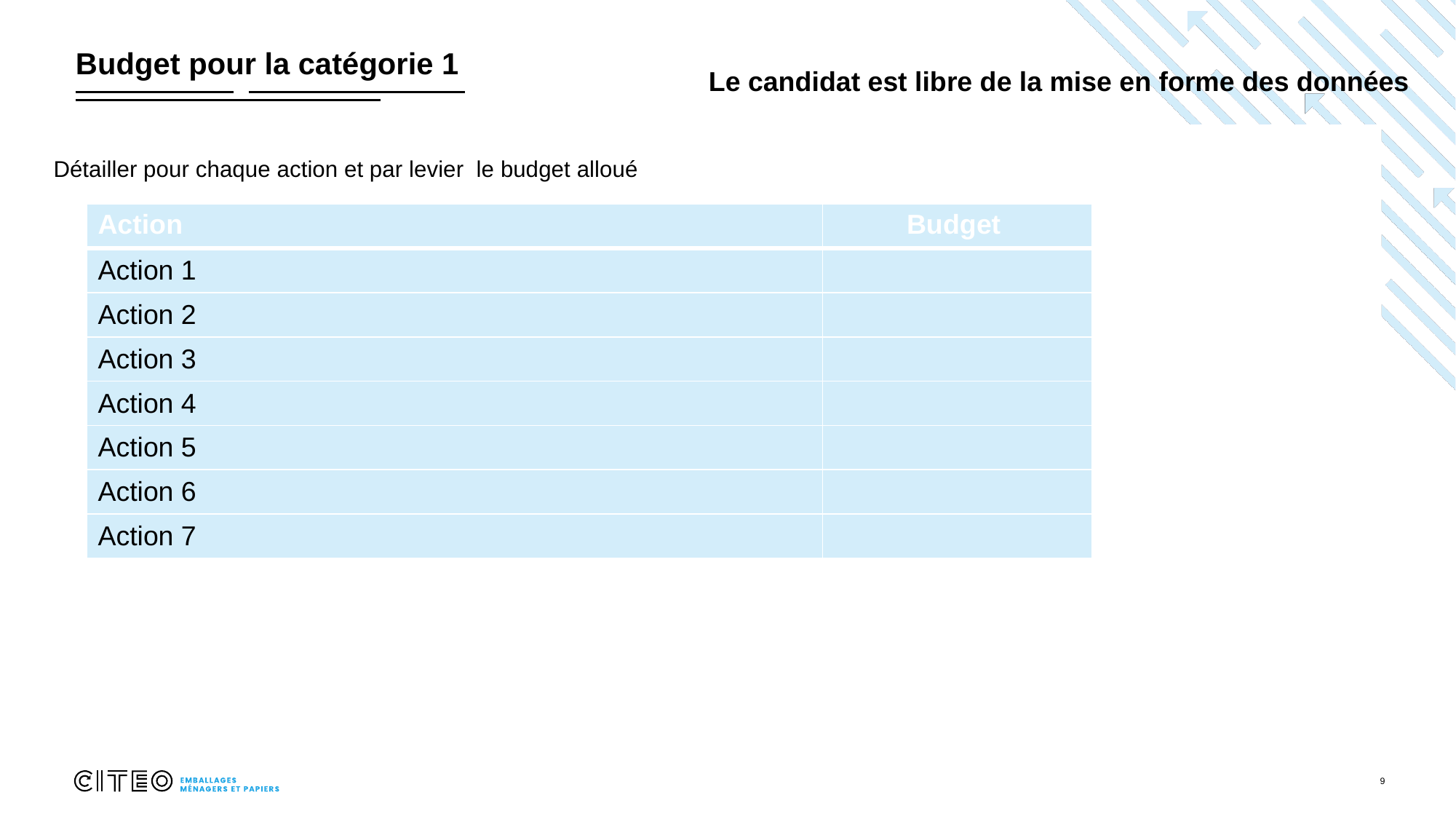

# Budget pour la catégorie 1
Le candidat est libre de la mise en forme des données
Détailler pour chaque action et par levier  le budget alloué
| Action | Budget |
| --- | --- |
| Action 1 |  |
| Action 2 |  |
| Action 3 |  |
| Action 4 |  |
| Action 5 |  |
| Action 6 |  |
| Action 7 |  |
9